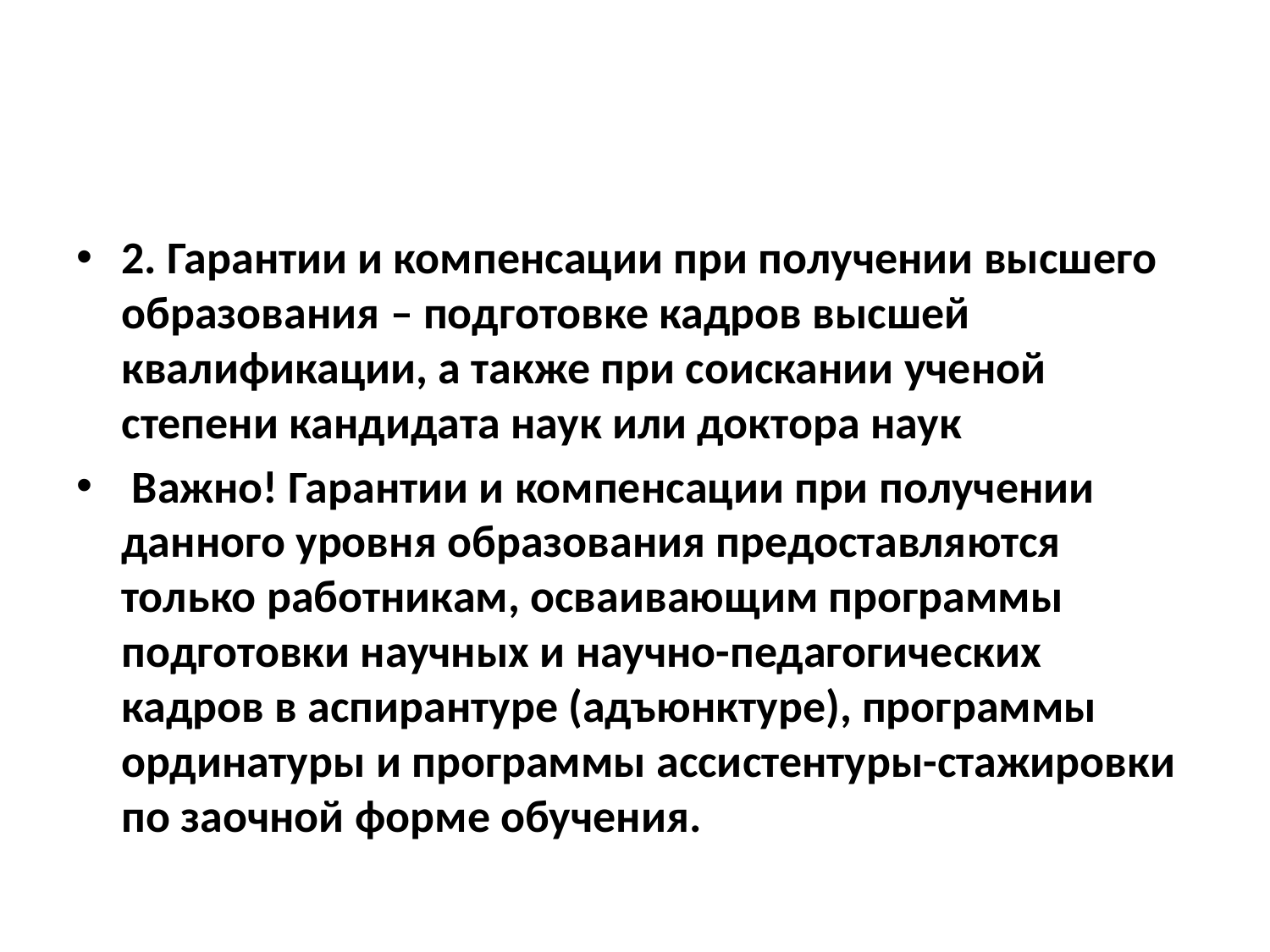

#
2. Гарантии и компенсации при получении высшего образования – подготовке кадров высшей квалификации, а также при соискании ученой степени кандидата наук или доктора наук
 Важно! Гарантии и компенсации при получении данного уровня образования предоставляются только работникам, осваивающим программы подготовки научных и научно-педагогических кадров в аспирантуре (адъюнктуре), программы ординатуры и программы ассистентуры-стажировки по заочной форме обучения.